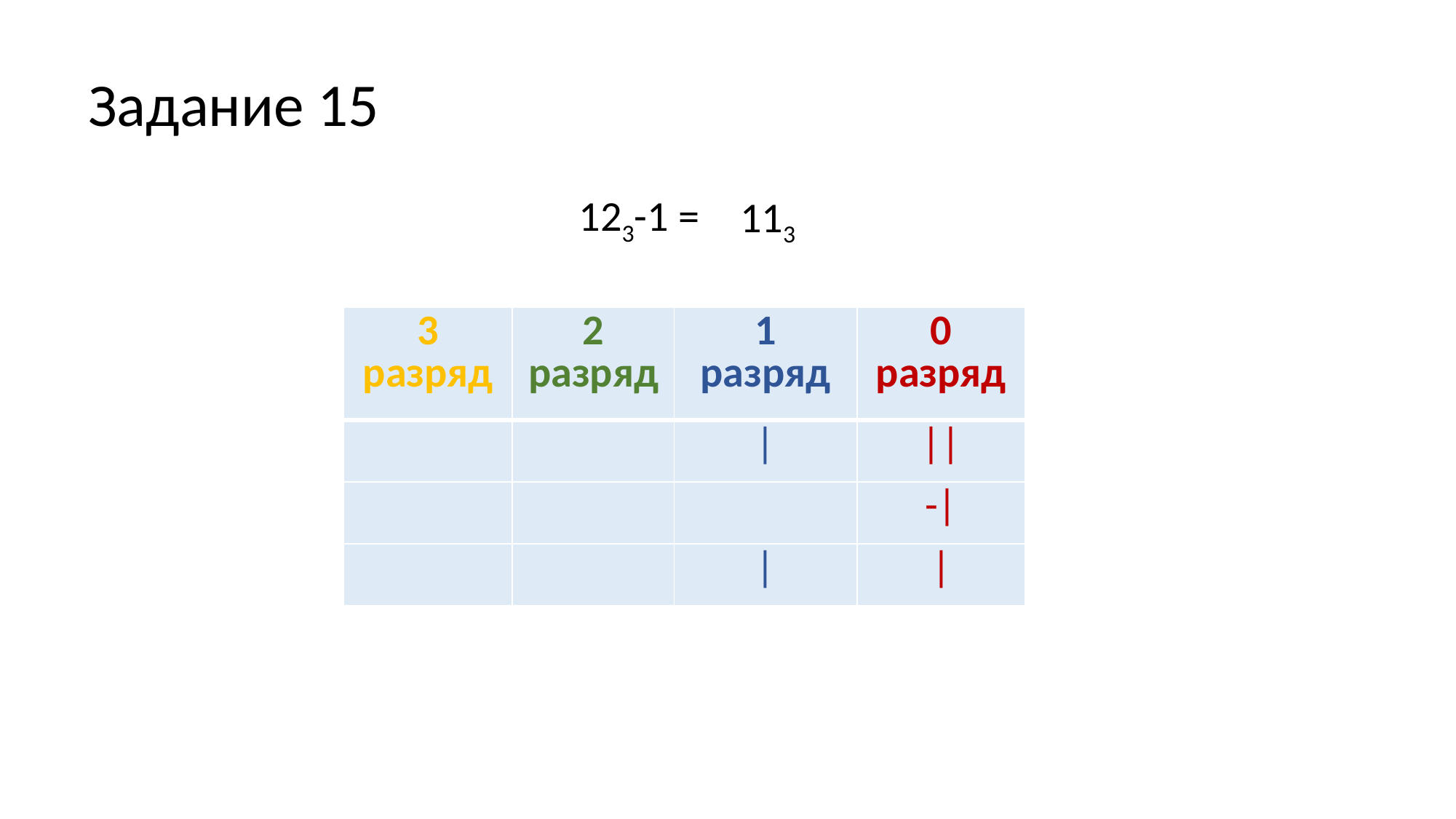

# Задание 15
123-1 =
113
| 3 разряд | 2 разряд | 1 разряд | 0 разряд |
| --- | --- | --- | --- |
|  |  | | | || |
|  |  |  | -| |
|  |  | | | | |